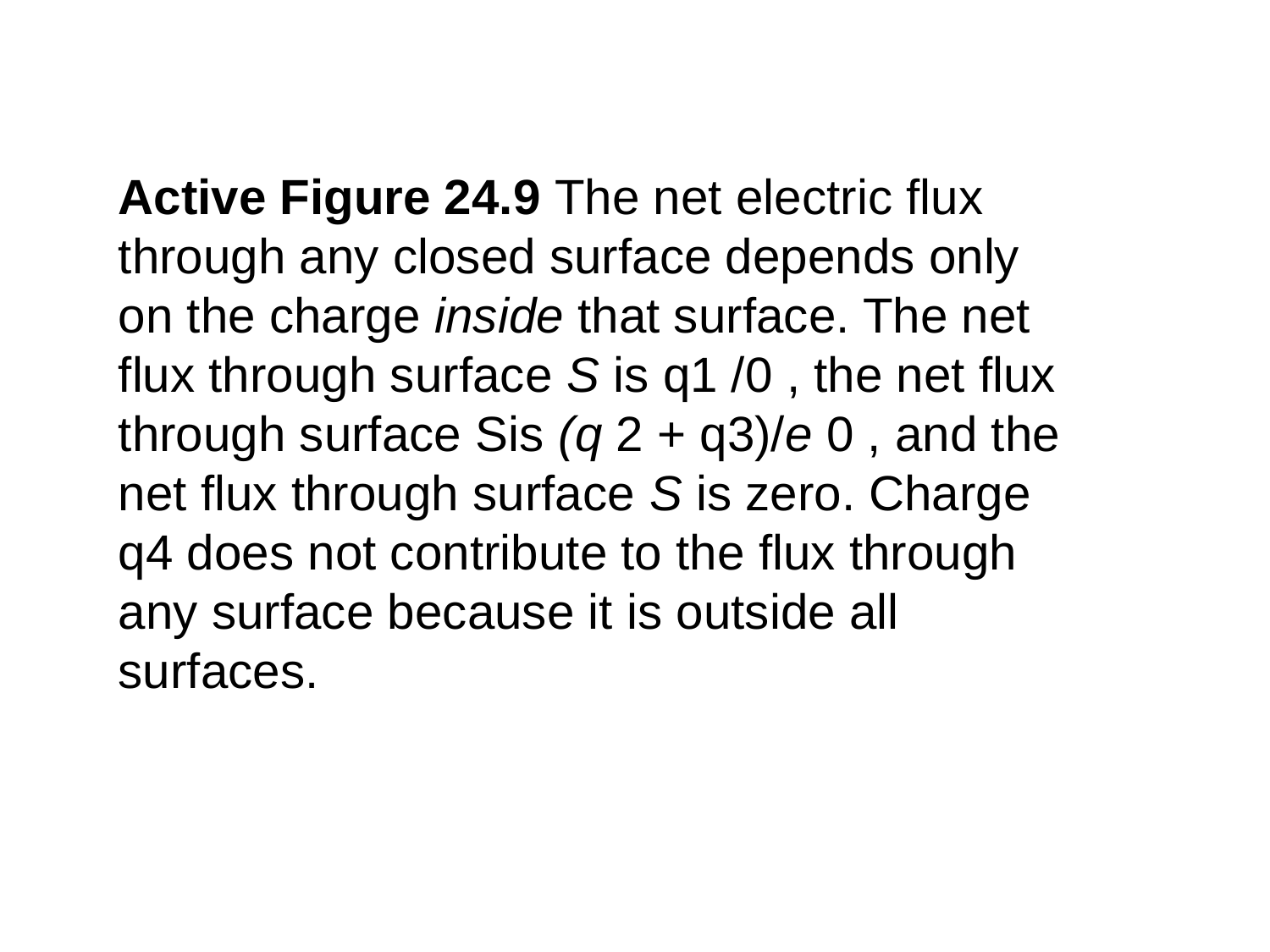

Active Figure 24.9 The net electric flux through any closed surface depends only on the charge inside that surface. The net flux through surface S is q1 /0 , the net flux through surface Sis (q 2 + q3)/e 0 , and the net flux through surface S is zero. Charge q4 does not contribute to the flux through any surface because it is outside all surfaces.